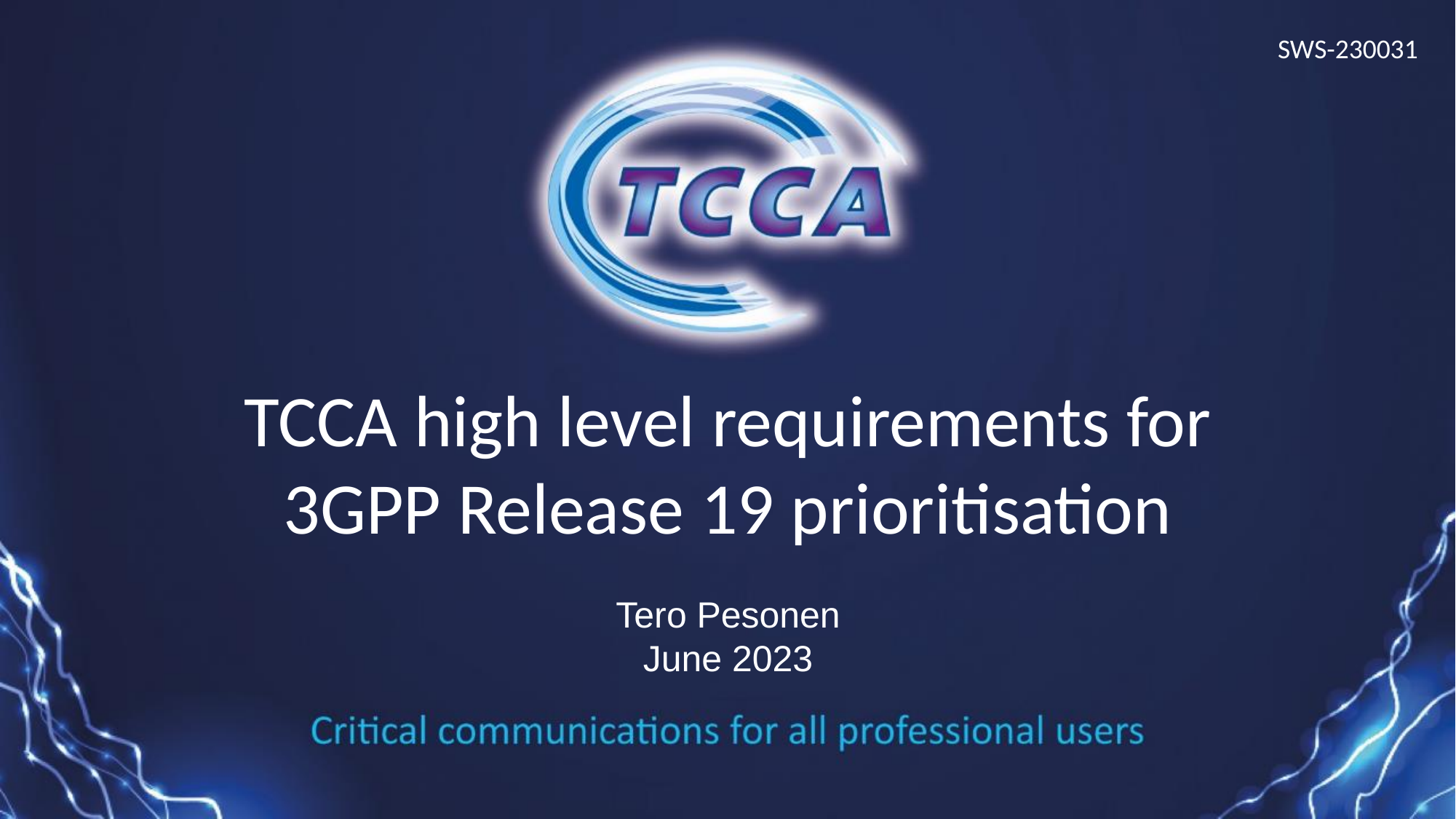

SWS-230031
# TCCA high level requirements for 3GPP Release 19 prioritisation
Tero Pesonen
June 2023